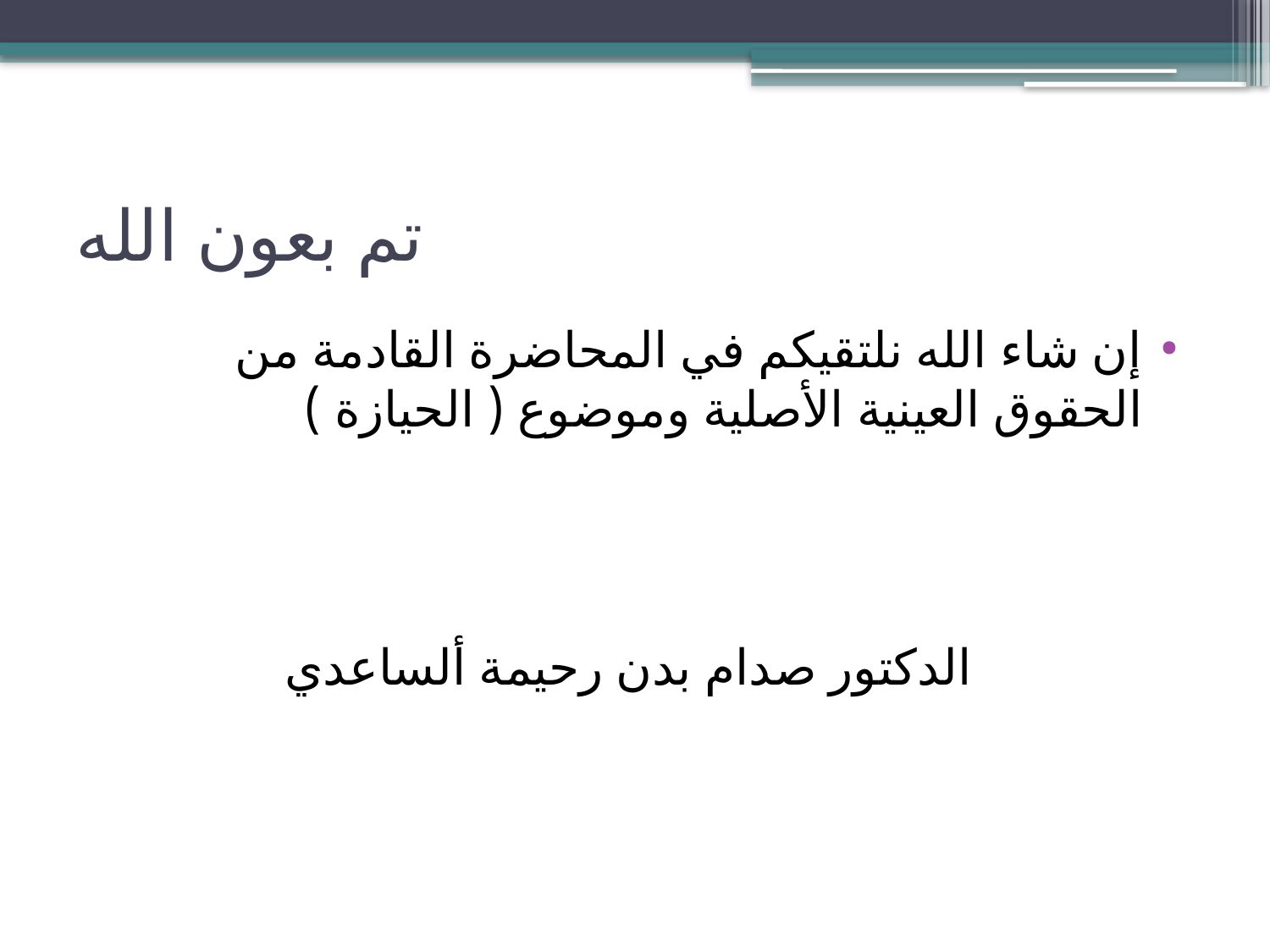

# تم بعون الله
إن شاء الله نلتقيكم في المحاضرة القادمة من الحقوق العينية الأصلية وموضوع ( الحيازة )

                الدكتور صدام بدن رحيمة ألساعدي